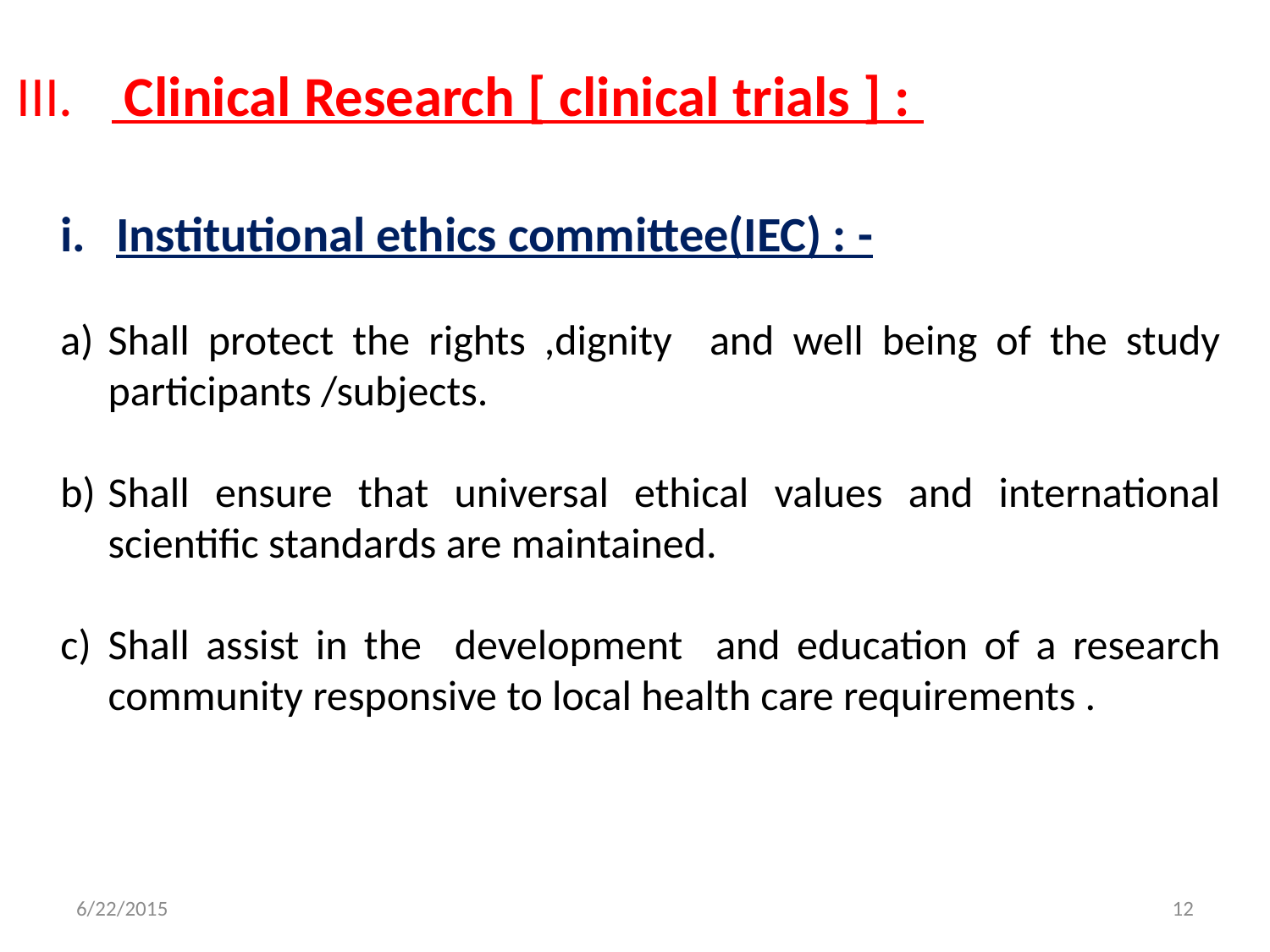

III.    Clinical Research [ clinical trials ] :
Institutional ethics committee(IEC) : -

Shall protect the rights ,dignity  and well being of the study participants /subjects.

Shall ensure that universal ethical values and international scientific standards are maintained.

Shall assist in the  development  and education of a research community responsive to local health care requirements .

6/22/2015
12